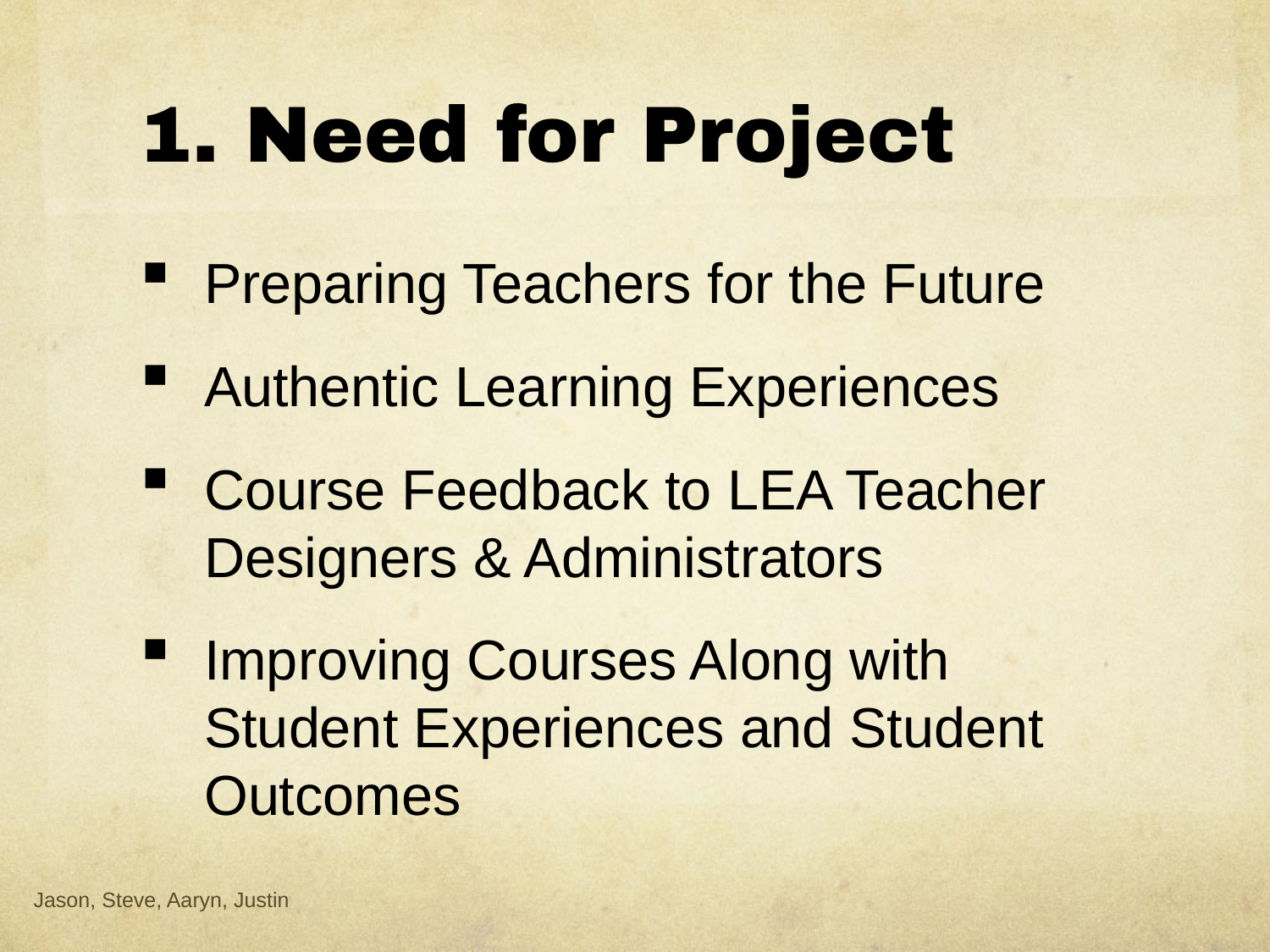

Preparing Teachers for the Future
Authentic Learning Experiences
Course Feedback to LEA Teacher Designers & Administrators
Improving Courses Along with Student Experiences and Student Outcomes
1. Need for Project
Jason, Steve, Aaryn, Justin